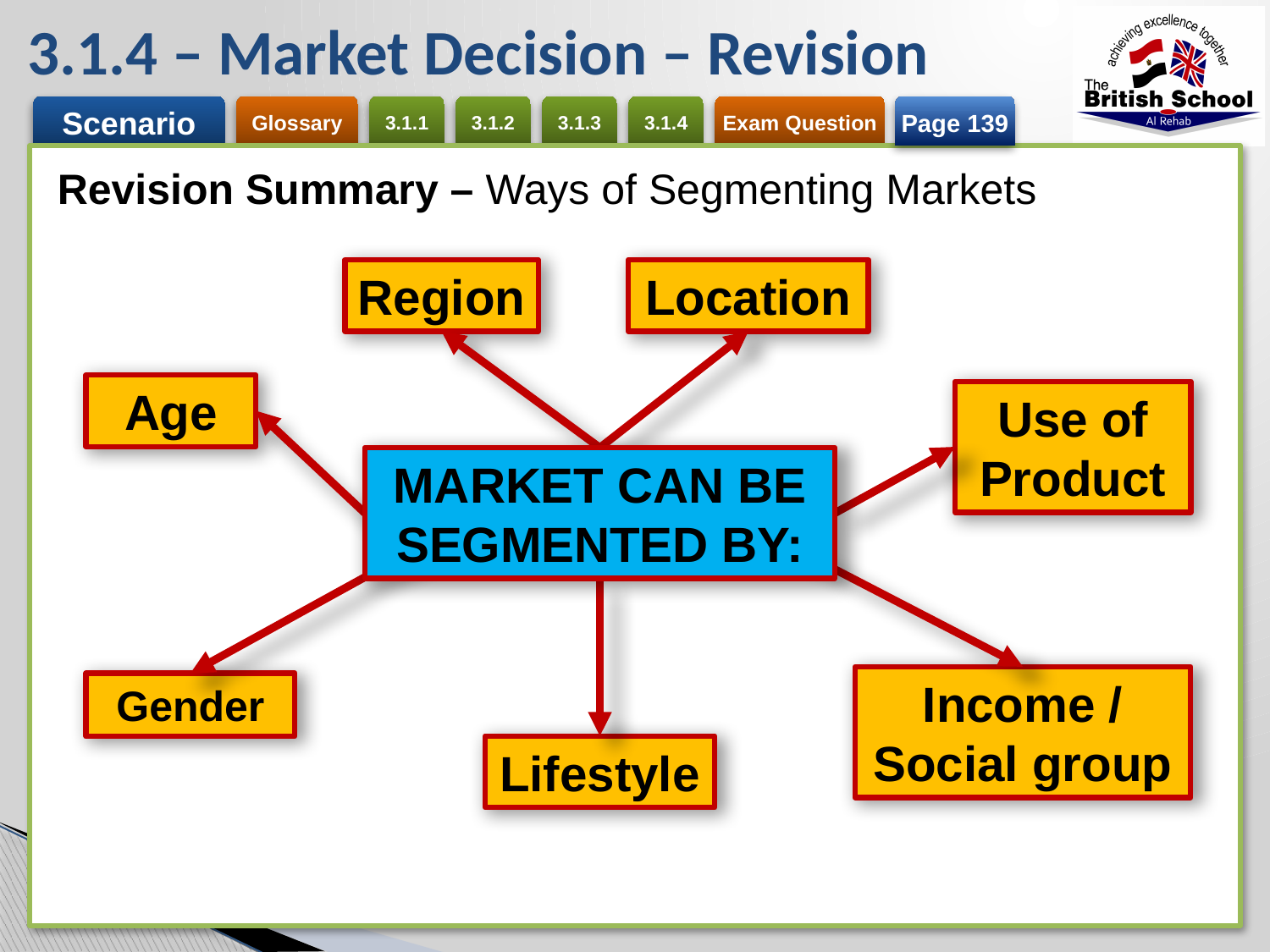

# 3.1.4 – Market Decision – Revision
Page 139
Revision Summary – Ways of Segmenting Markets
Region
Location
Age
Use of Product
MARKET CAN BE SEGMENTED BY:
Income / Social group
Gender
Lifestyle